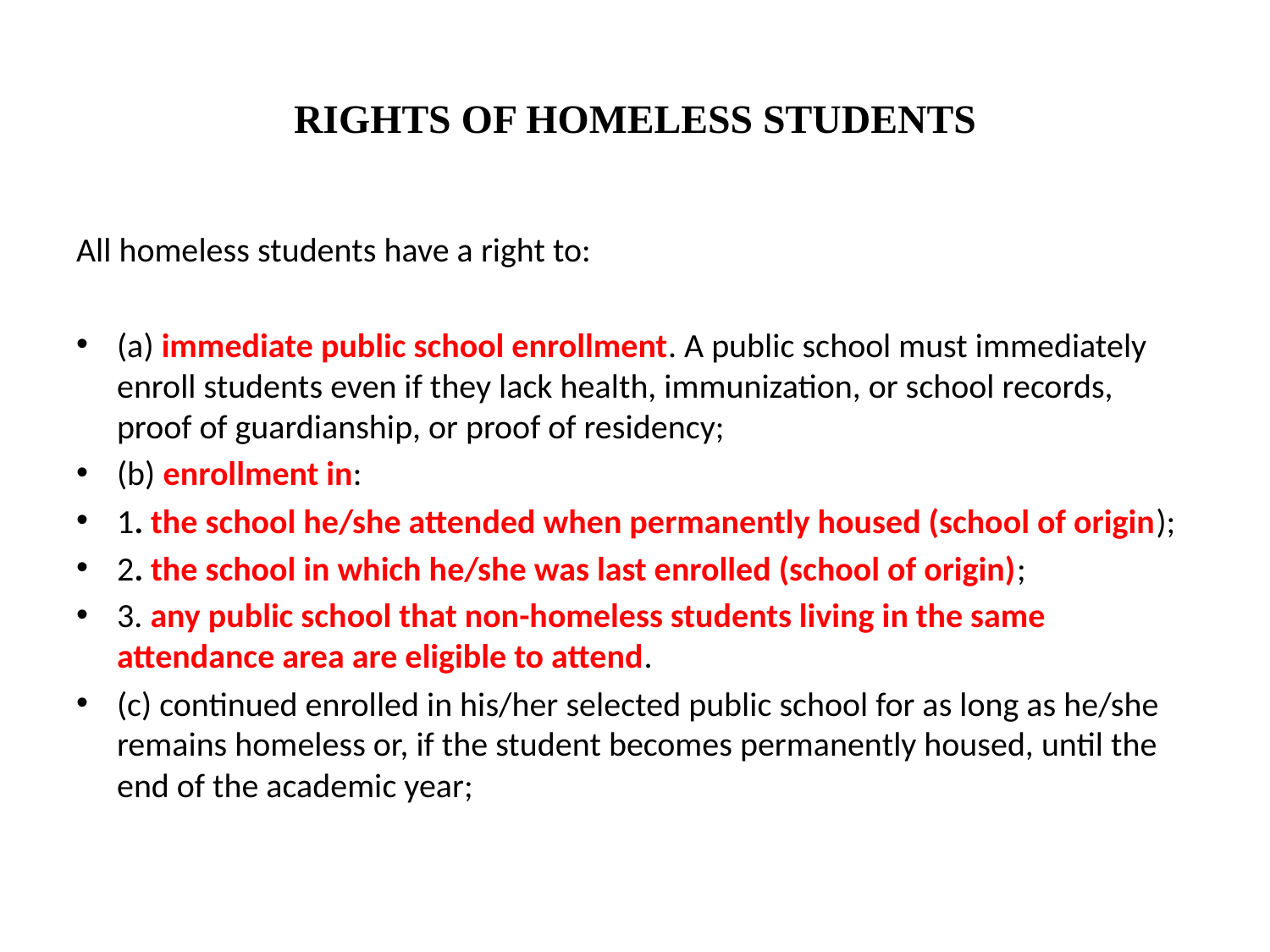

# RIGHTS OF HOMELESS STUDENTS
All homeless students have a right to:

(a) immediate public school enrollment. A public school must immediately enroll students even if they lack health, immunization, or school records, proof of guardianship, or proof of residency;
(b) enrollment in:
1. the school he/she attended when permanently housed (school of origin);
2. the school in which he/she was last enrolled (school of origin);
3. any public school that non-homeless students living in the same attendance area are eligible to attend.
(c) continued enrolled in his/her selected public school for as long as he/she remains homeless or, if the student becomes permanently housed, until the end of the academic year;